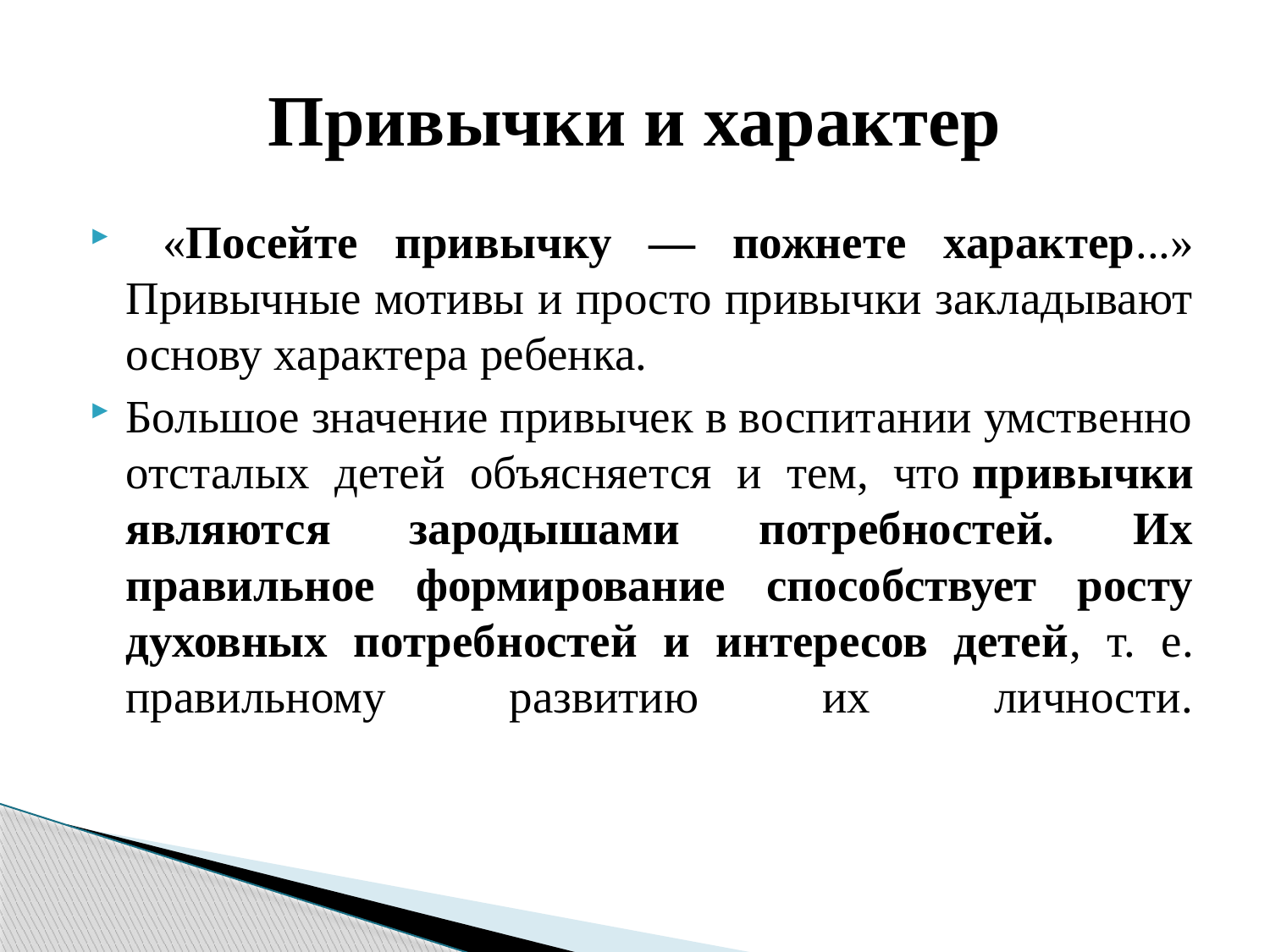

# Привычки и характер
 «Посейте привычку — пожнете характер...» Привычные мотивы и просто привычки закладывают основу характера ребенка.
Большое значение привычек в воспитании умственно отсталых детей объясняется и тем, что привычки являются зародышами потребностей. Их правильное формирование способствует росту духовных потребностей и интересов детей, т. е. правильному развитию их личности.